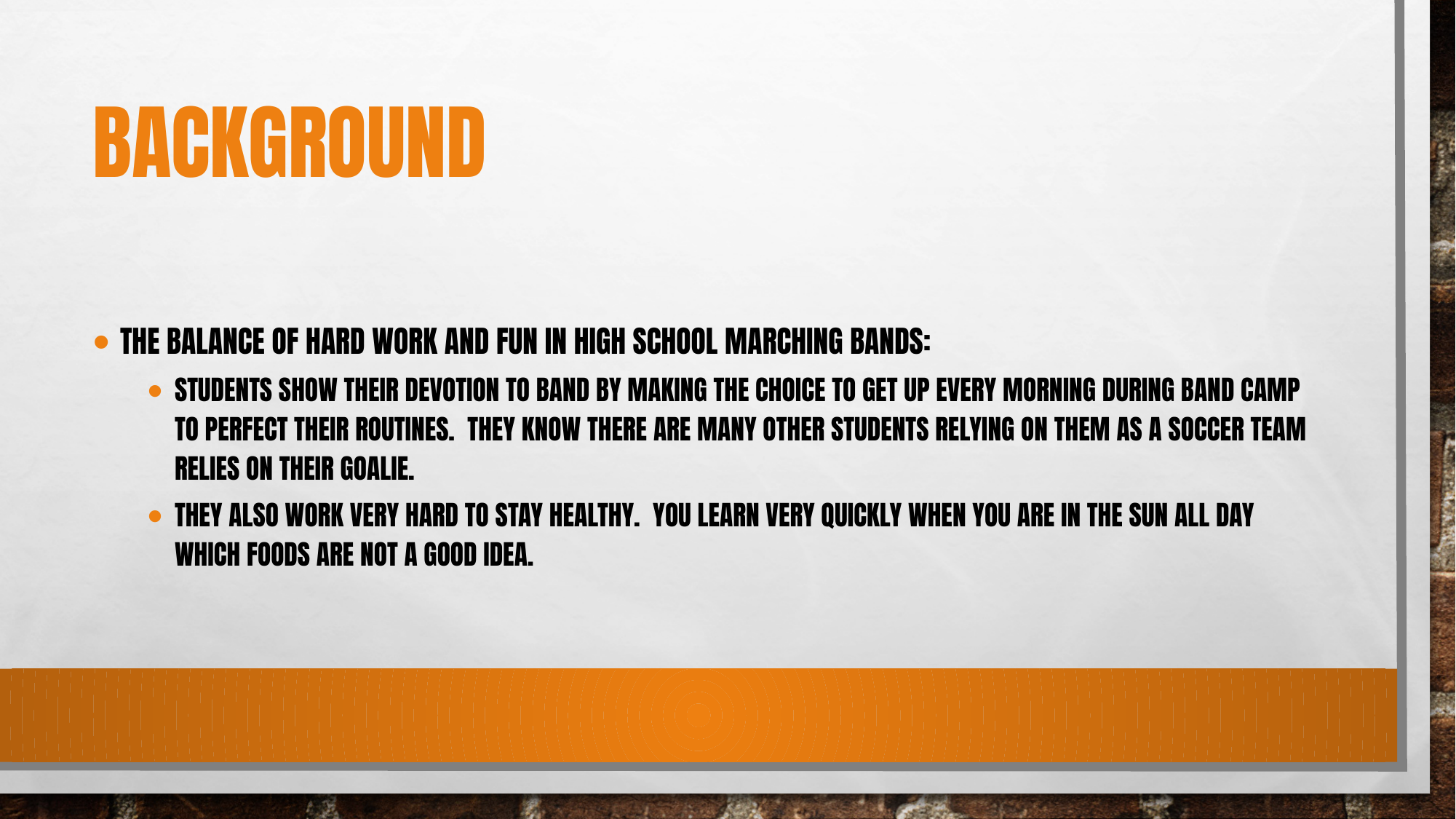

# Background
The balance of hard work and fun in high school marching bands:
Students show their devotion to band by making the choice to get up every morning during band camp to perfect their routines.  They know there are many other students relying on them as a soccer team relies on their goalie.
They also work very hard to stay healthy.  You learn very quickly when you are in the sun all day which foods are not a good idea.